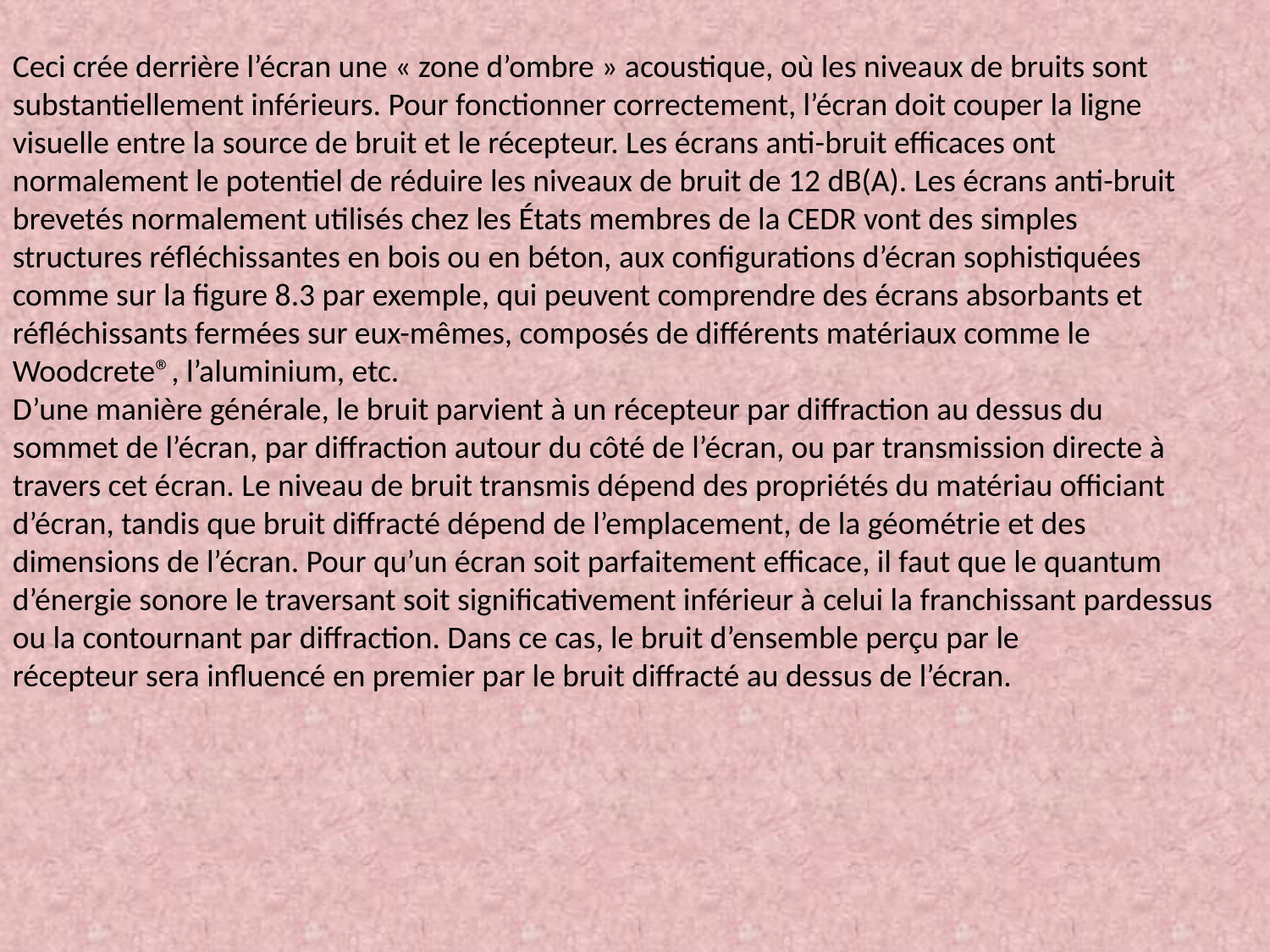

Ceci crée derrière l’écran une « zone d’ombre » acoustique, où les niveaux de bruits sont
substantiellement inférieurs. Pour fonctionner correctement, l’écran doit couper la ligne
visuelle entre la source de bruit et le récepteur. Les écrans anti-bruit efficaces ont
normalement le potentiel de réduire les niveaux de bruit de 12 dB(A). Les écrans anti-bruit
brevetés normalement utilisés chez les États membres de la CEDR vont des simples
structures réfléchissantes en bois ou en béton, aux configurations d’écran sophistiquées
comme sur la figure 8.3 par exemple, qui peuvent comprendre des écrans absorbants et
réfléchissants fermées sur eux-mêmes, composés de différents matériaux comme le
Woodcrete®, l’aluminium, etc.
D’une manière générale, le bruit parvient à un récepteur par diffraction au dessus du
sommet de l’écran, par diffraction autour du côté de l’écran, ou par transmission directe à
travers cet écran. Le niveau de bruit transmis dépend des propriétés du matériau officiant
d’écran, tandis que bruit diffracté dépend de l’emplacement, de la géométrie et des
dimensions de l’écran. Pour qu’un écran soit parfaitement efficace, il faut que le quantum
d’énergie sonore le traversant soit significativement inférieur à celui la franchissant pardessus
ou la contournant par diffraction. Dans ce cas, le bruit d’ensemble perçu par le
récepteur sera influencé en premier par le bruit diffracté au dessus de l’écran.